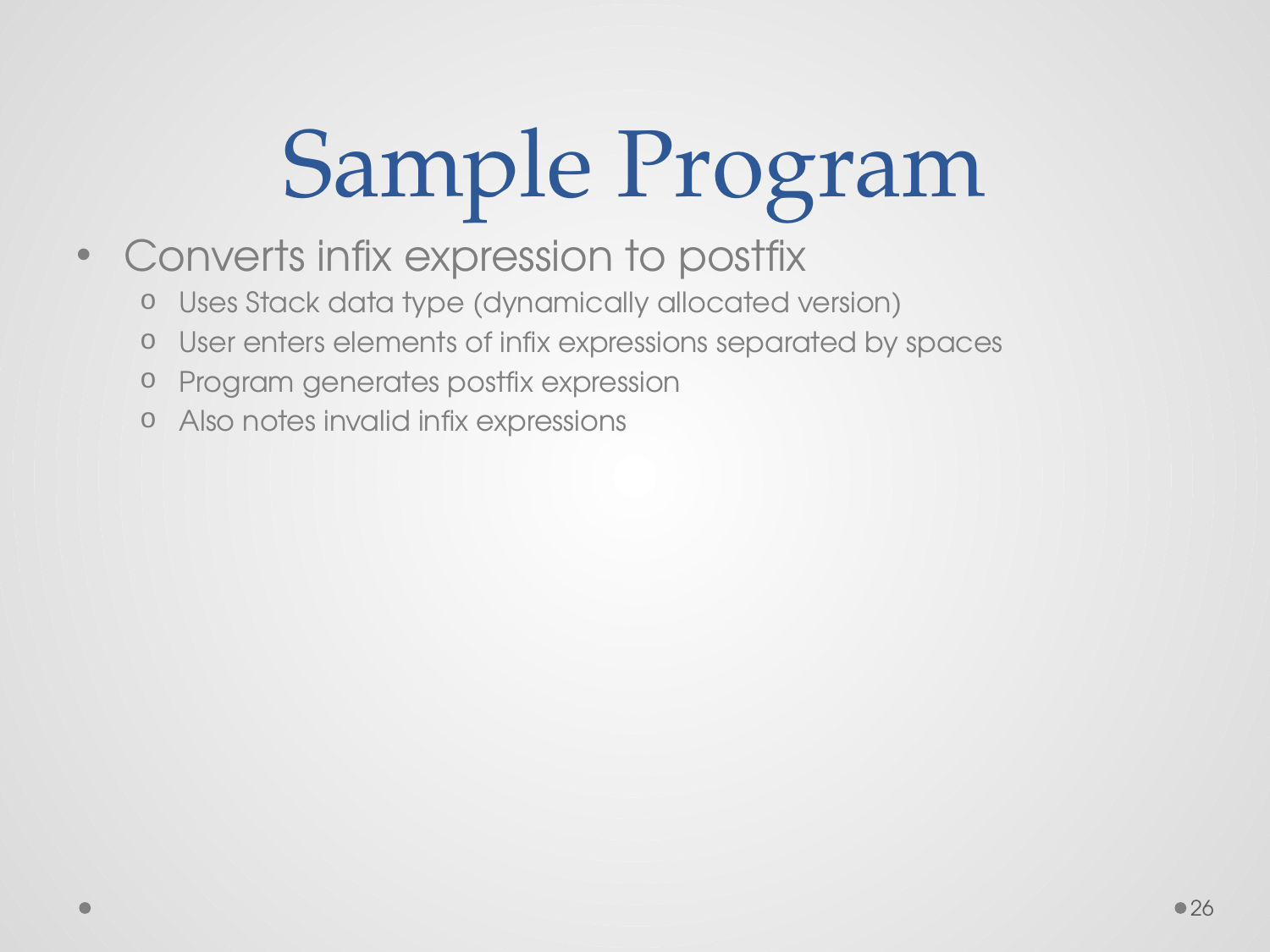

# Sample Program
Converts infix expression to postfix
Uses Stack data type (dynamically allocated version)
User enters elements of infix expressions separated by spaces
Program generates postfix expression
Also notes invalid infix expressions
26